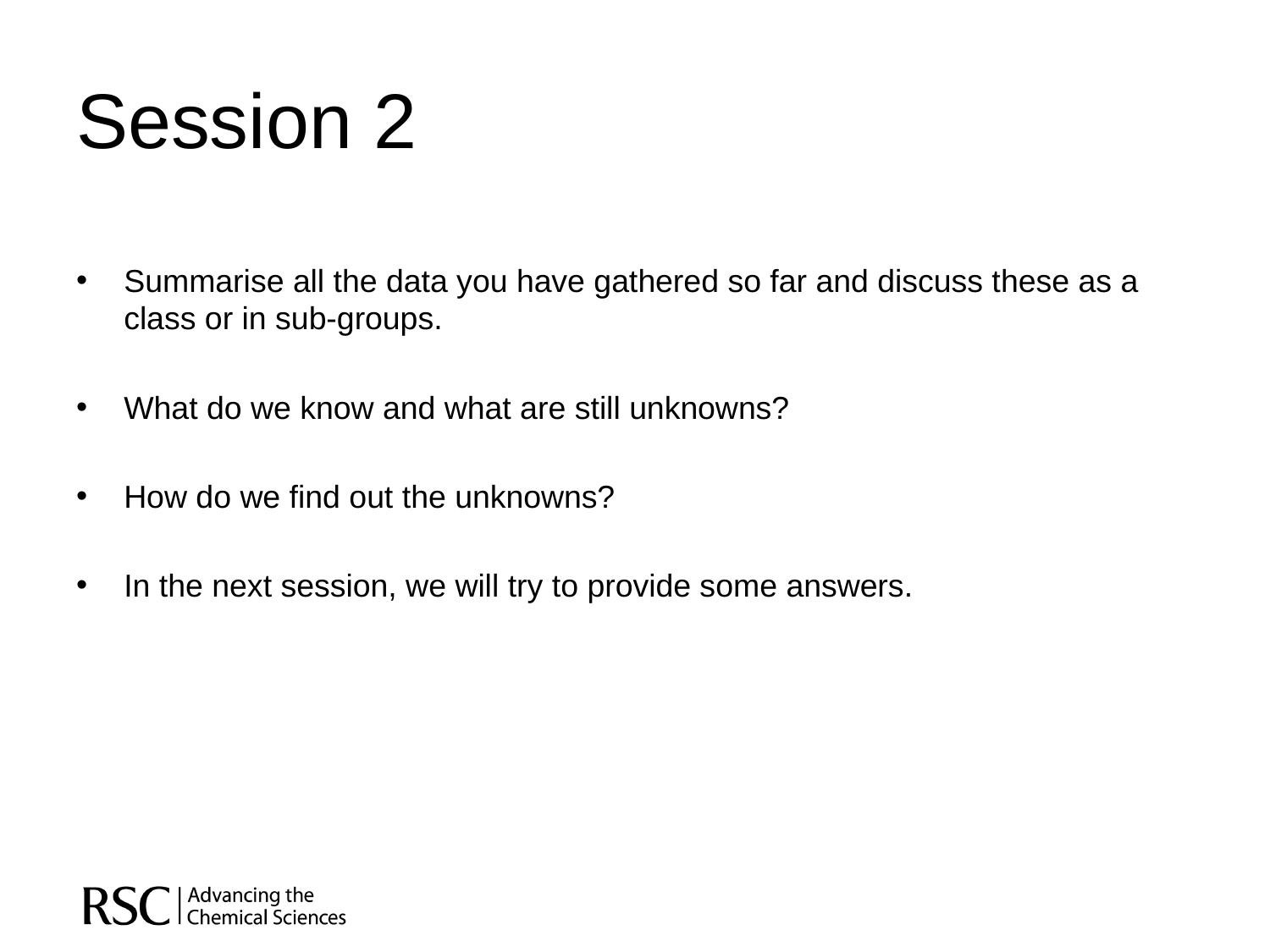

# Session 2
Summarise all the data you have gathered so far and discuss these as a class or in sub-groups.

What do we know and what are still unknowns?

How do we find out the unknowns?

In the next session, we will try to provide some answers.